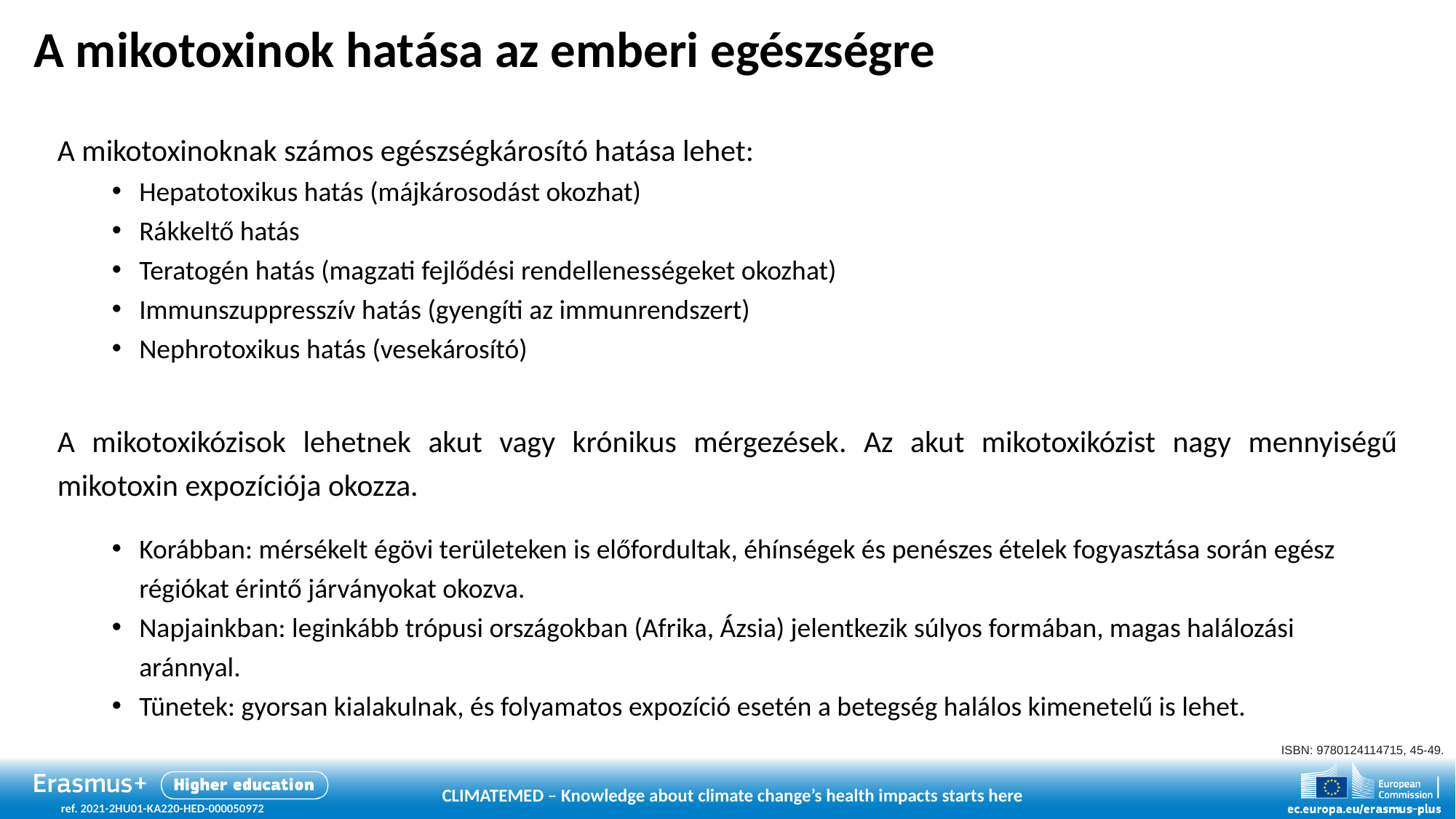

# A mikotoxinok hatása az emberi egészségre
A mikotoxinoknak számos egészségkárosító hatása lehet:
Hepatotoxikus hatás (májkárosodást okozhat)
Rákkeltő hatás
Teratogén hatás (magzati fejlődési rendellenességeket okozhat)
Immunszuppresszív hatás (gyengíti az immunrendszert)
Nephrotoxikus hatás (vesekárosító)

A mikotoxikózisok lehetnek akut vagy krónikus mérgezések. Az akut mikotoxikózist nagy mennyiségű mikotoxin expozíciója okozza.
Korábban: mérsékelt égövi területeken is előfordultak, éhínségek és penészes ételek fogyasztása során egész régiókat érintő járványokat okozva.
Napjainkban: leginkább trópusi országokban (Afrika, Ázsia) jelentkezik súlyos formában, magas halálozási aránnyal.
Tünetek: gyorsan kialakulnak, és folyamatos expozíció esetén a betegség halálos kimenetelű is lehet.
ISBN: 9780124114715, 45-49.